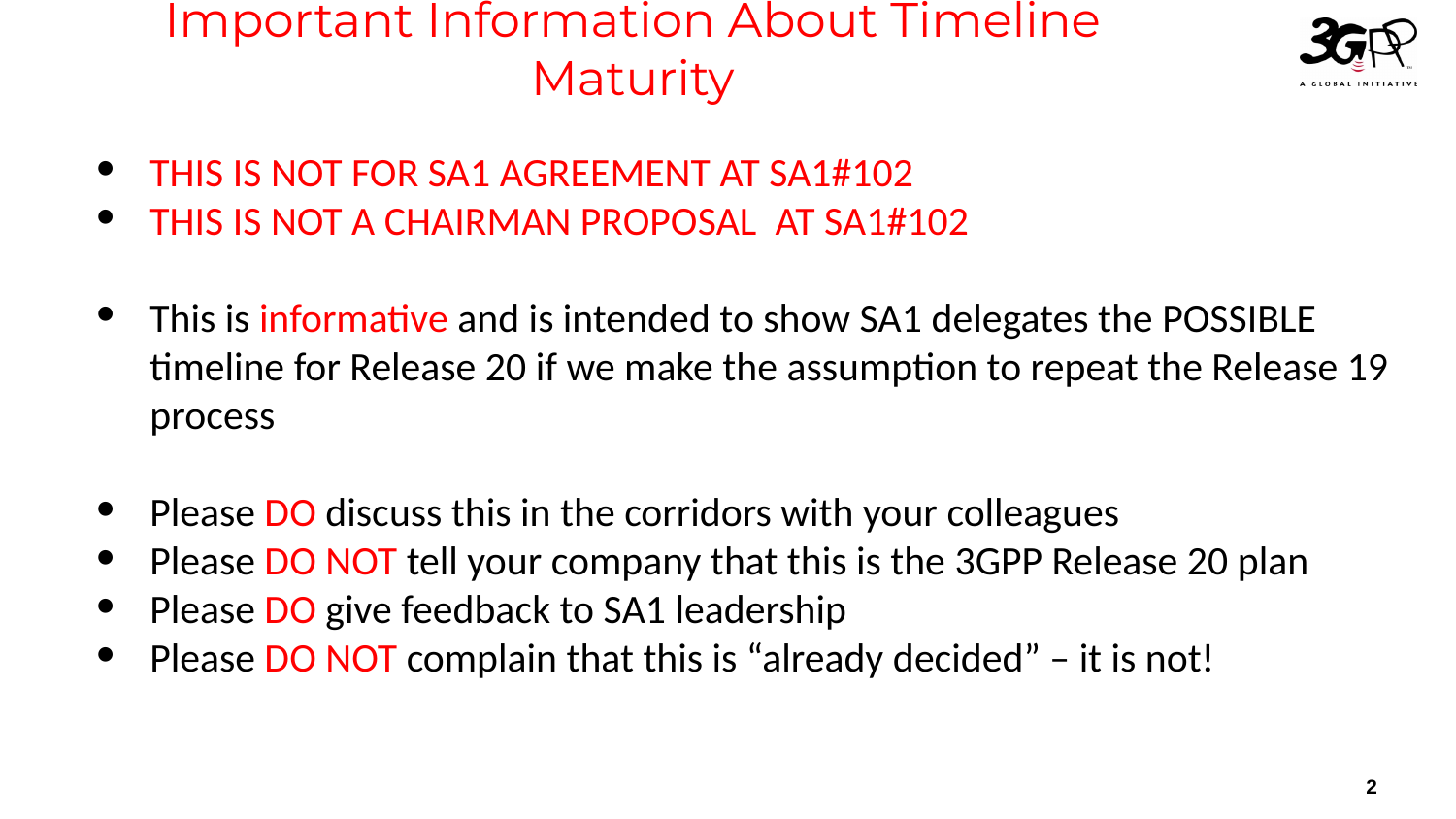

Important Information About Timeline Maturity
THIS IS NOT FOR SA1 AGREEMENT AT SA1#102
THIS IS NOT A CHAIRMAN PROPOSAL  AT SA1#102

This is informative and is intended to show SA1 delegates the POSSIBLE timeline for Release 20 if we make the assumption to repeat the Release 19 process

Please DO discuss this in the corridors with your colleagues
Please DO NOT tell your company that this is the 3GPP Release 20 plan
Please DO give feedback to SA1 leadership
Please DO NOT complain that this is “already decided” – it is not!